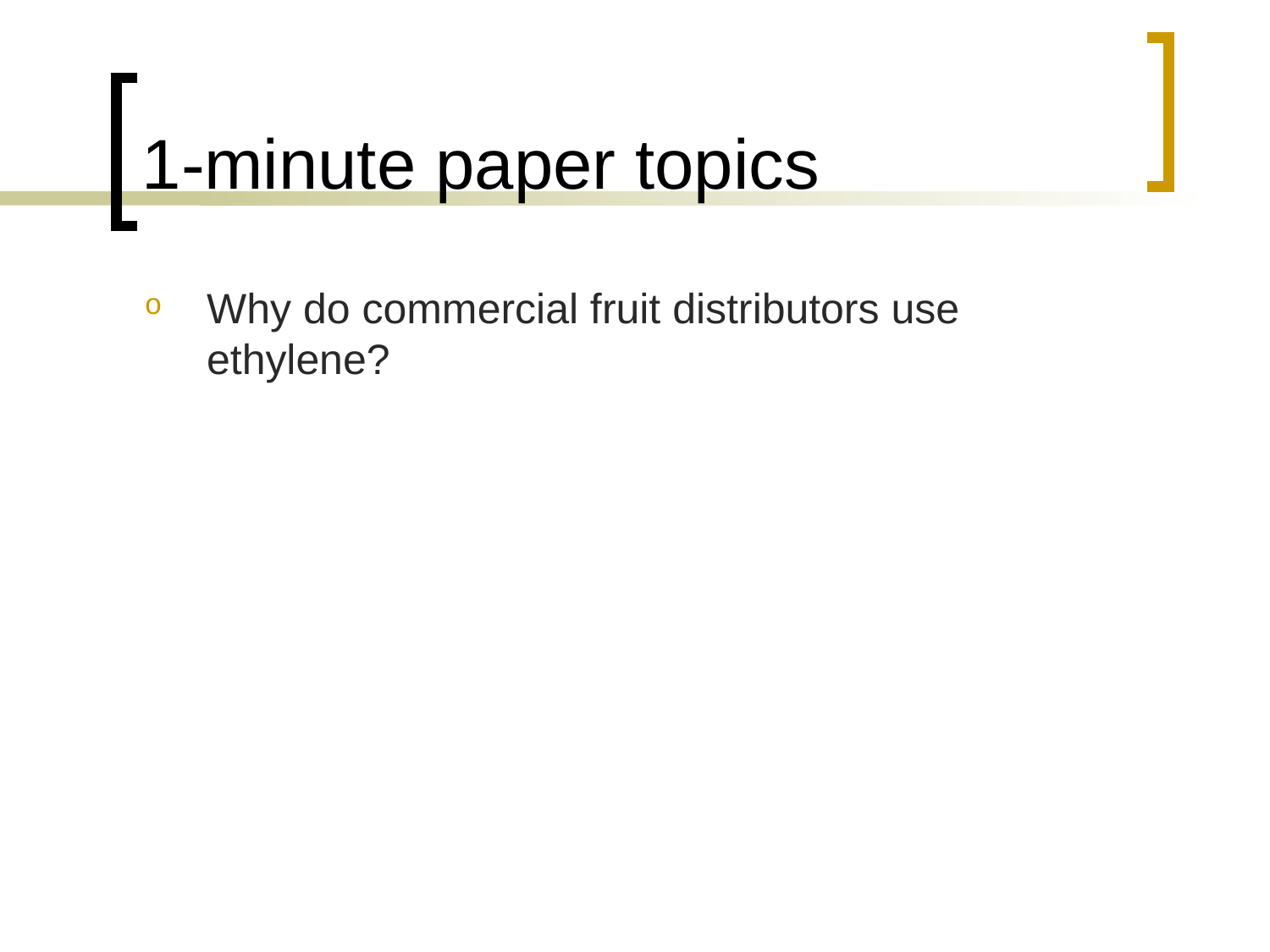

# 1-minute paper topics
Why do commercial fruit distributors use ethylene?